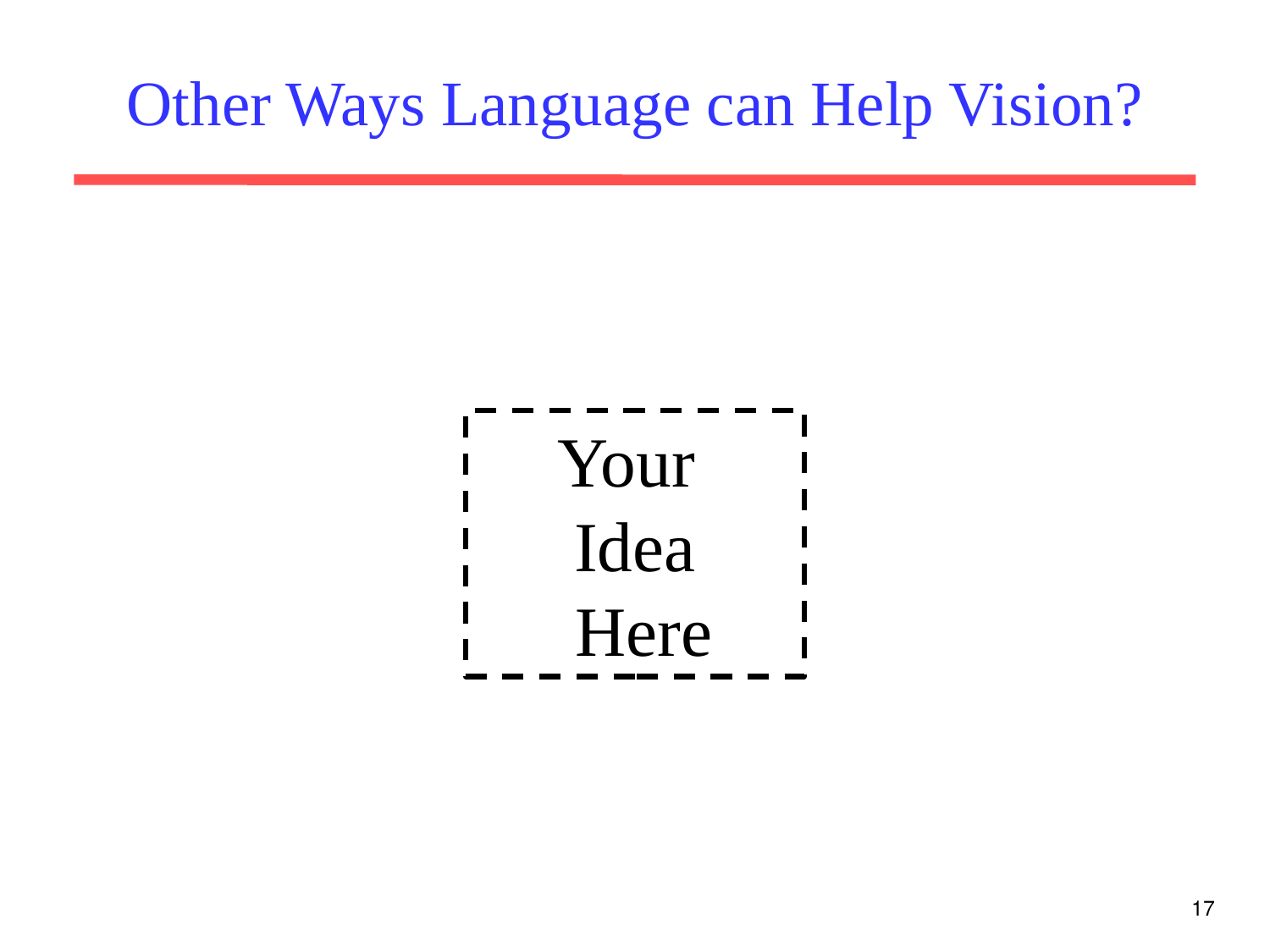

# Other Ways Language can Help Vision?
Your
Idea
 Here
17